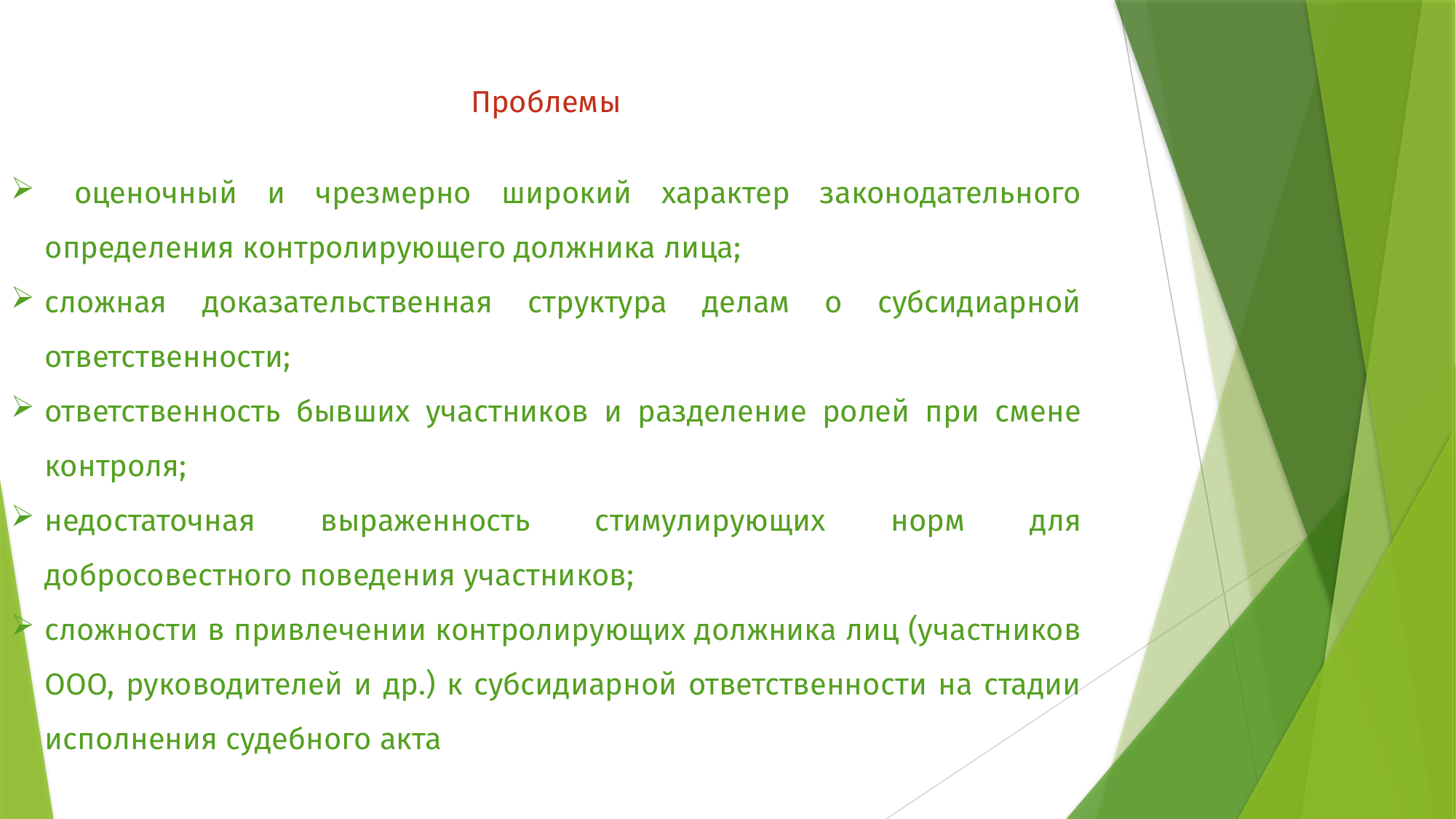

Проблемы

 оценочный и чрезмерно широкий характер законодательного определения контролирующего должника лица;
сложная доказательственная структура делам о субсидиарной ответственности;
ответственность бывших участников и разделение ролей при смене контроля;
недостаточная выраженность стимулирующих норм для добросовестного поведения участников;
сложности в привлечении контролирующих должника лиц (участников ООО, руководителей и др.) к субсидиарной ответственности на стадии исполнения судебного акта